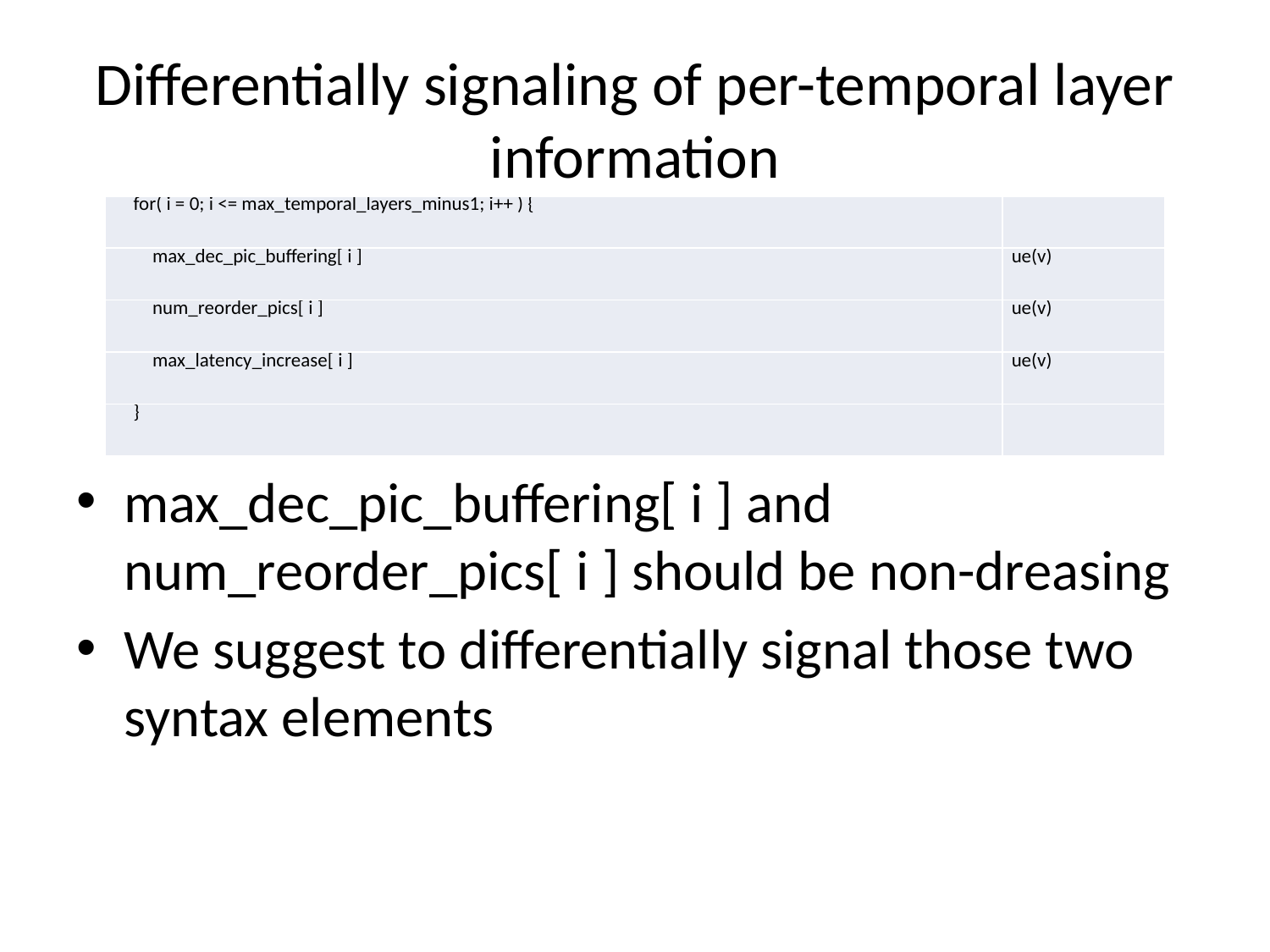

# Differentially signaling of per-temporal layer information
| for( i = 0; i <= max\_temporal\_layers\_minus1; i++ ) { |  |
| --- | --- |
| max\_dec\_pic\_buffering[ i ] | ue(v) |
| num\_reorder\_pics[ i ] | ue(v) |
| max\_latency\_increase[ i ] | ue(v) |
| } |  |

max_dec_pic_buffering[ i ] and num_reorder_pics[ i ] should be non-dreasing
We suggest to differentially signal those two syntax elements